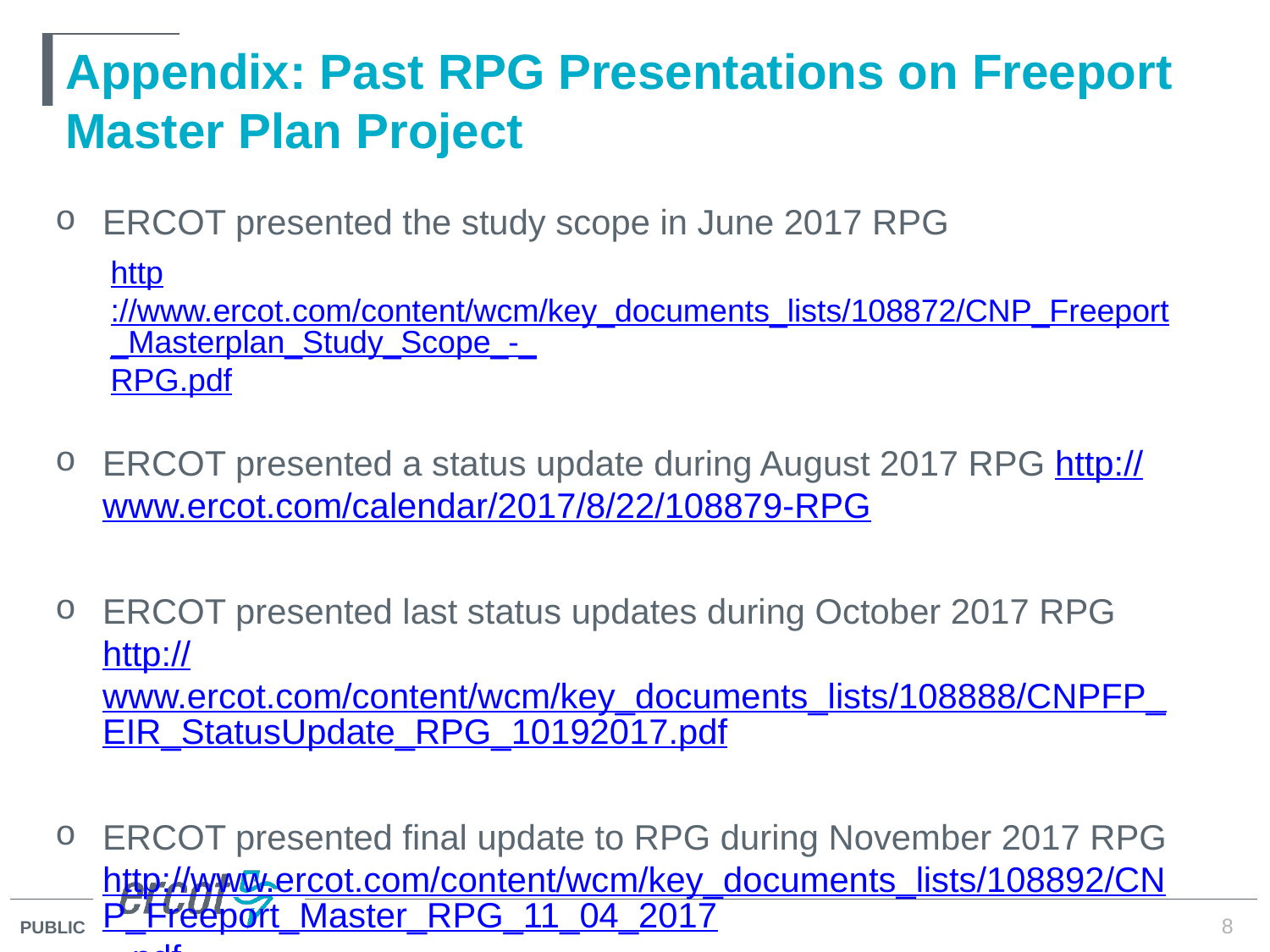

# Appendix: Past RPG Presentations on Freeport Master Plan Project
ERCOT presented the study scope in June 2017 RPG
http://www.ercot.com/content/wcm/key_documents_lists/108872/CNP_Freeport_Masterplan_Study_Scope_-_RPG.pdf
ERCOT presented a status update during August 2017 RPG http://www.ercot.com/calendar/2017/8/22/108879-RPG

ERCOT presented last status updates during October 2017 RPG http://www.ercot.com/content/wcm/key_documents_lists/108888/CNPFP_EIR_StatusUpdate_RPG_10192017.pdf

ERCOT presented final update to RPG during November 2017 RPG http://www.ercot.com/content/wcm/key_documents_lists/108892/CNP_Freeport_Master_RPG_11_04_2017_.pdf

8